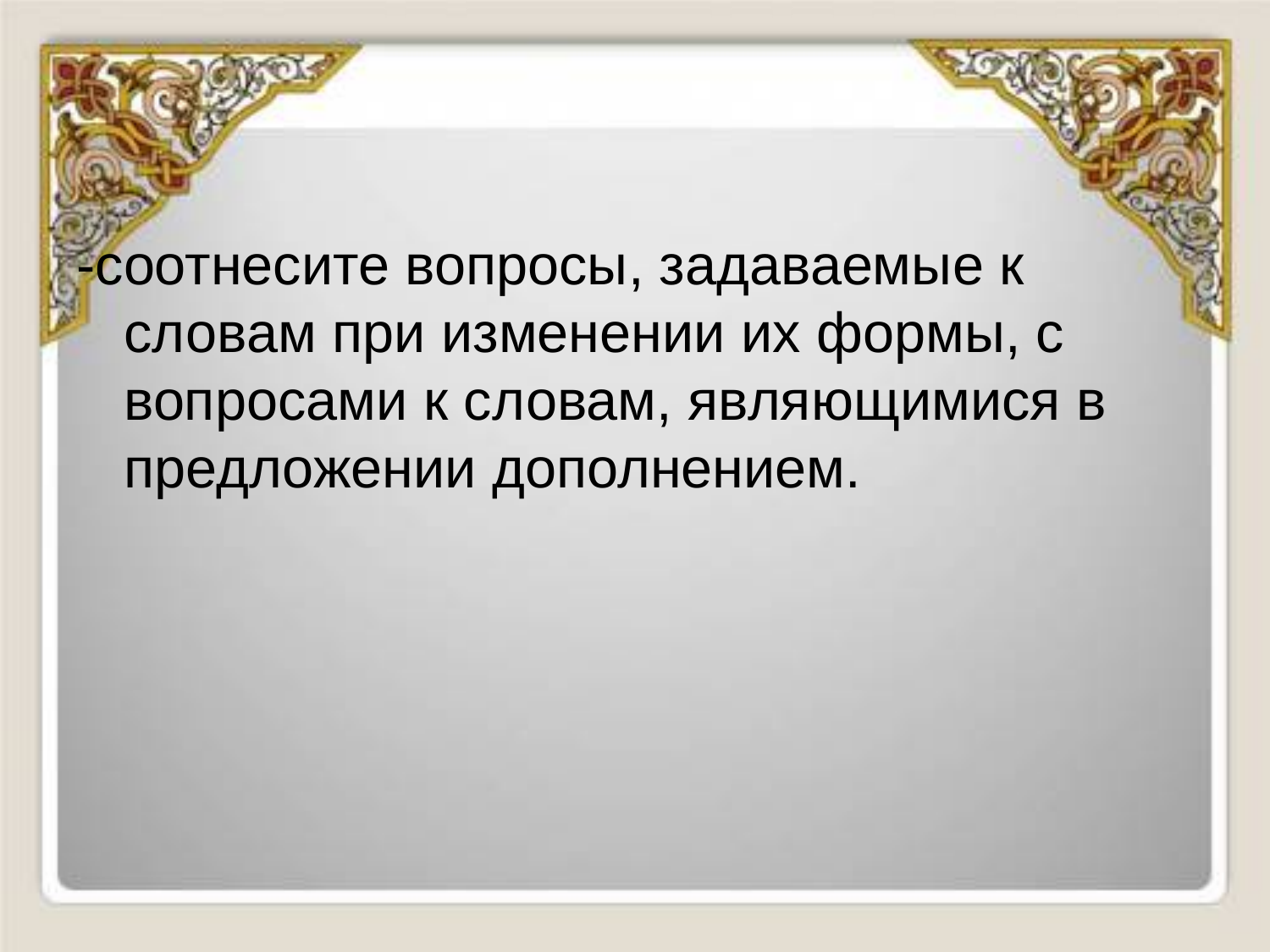

#
-соотнесите вопросы, задаваемые к словам при изменении их формы, с вопросами к словам, являющимися в предложении дополнением.